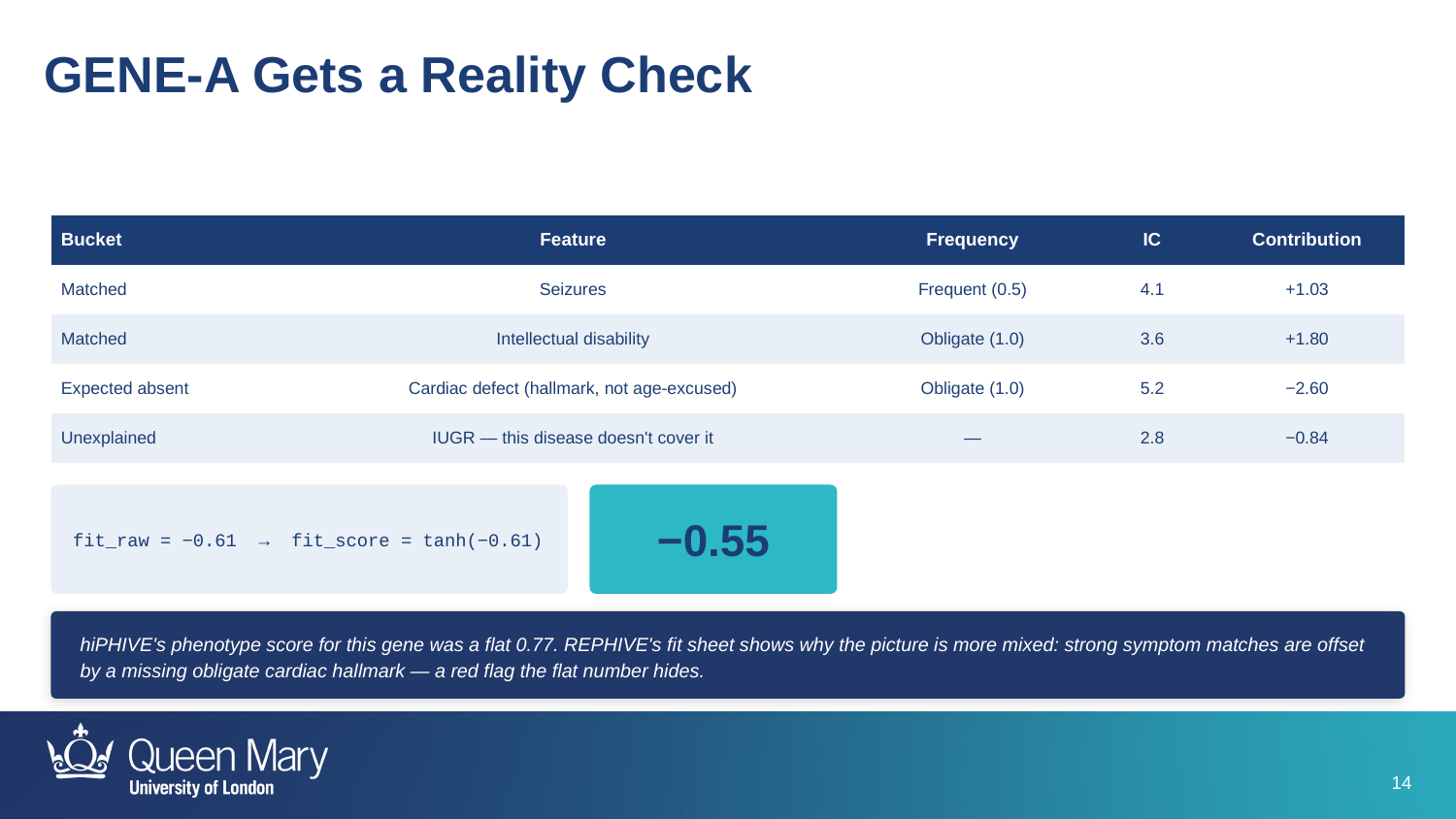

GENE-A Gets a Reality Check
| Bucket | Feature | Frequency | IC | Contribution |
| --- | --- | --- | --- | --- |
| Matched | Seizures | Frequent (0.5) | 4.1 | +1.03 |
| Matched | Intellectual disability | Obligate (1.0) | 3.6 | +1.80 |
| Expected absent | Cardiac defect (hallmark, not age-excused) | Obligate (1.0) | 5.2 | −2.60 |
| Unexplained | IUGR — this disease doesn't cover it | — | 2.8 | −0.84 |

fit_raw = −0.61  →  fit_score = tanh(−0.61)

−0.55

hiPHIVE's phenotype score for this gene was a flat 0.77. REPHIVE's fit sheet shows why the picture is more mixed: strong symptom matches are offset by a missing obligate cardiac hallmark — a red flag the flat number hides.